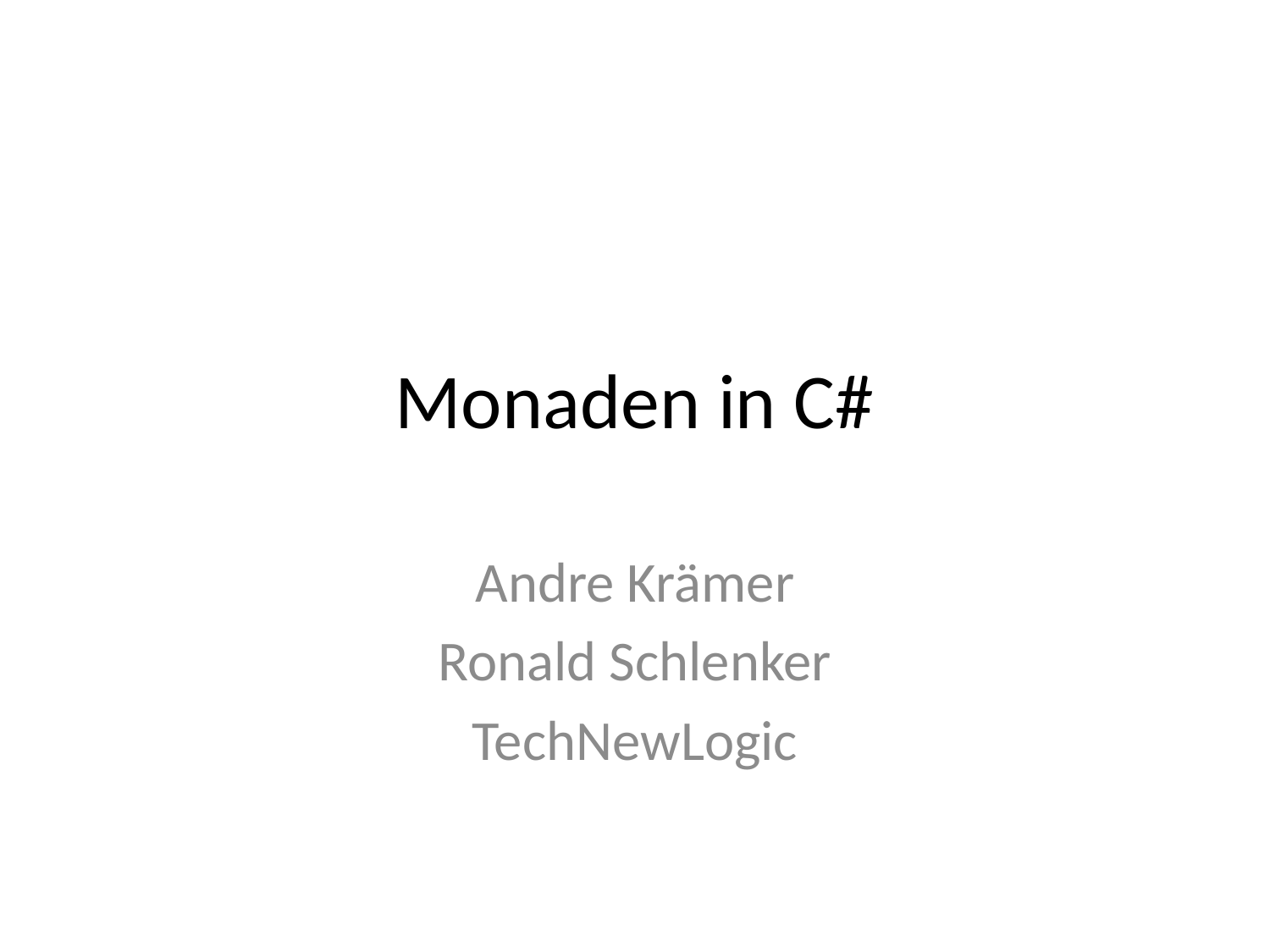

# Monaden in C#
Andre Krämer
Ronald Schlenker
TechNewLogic